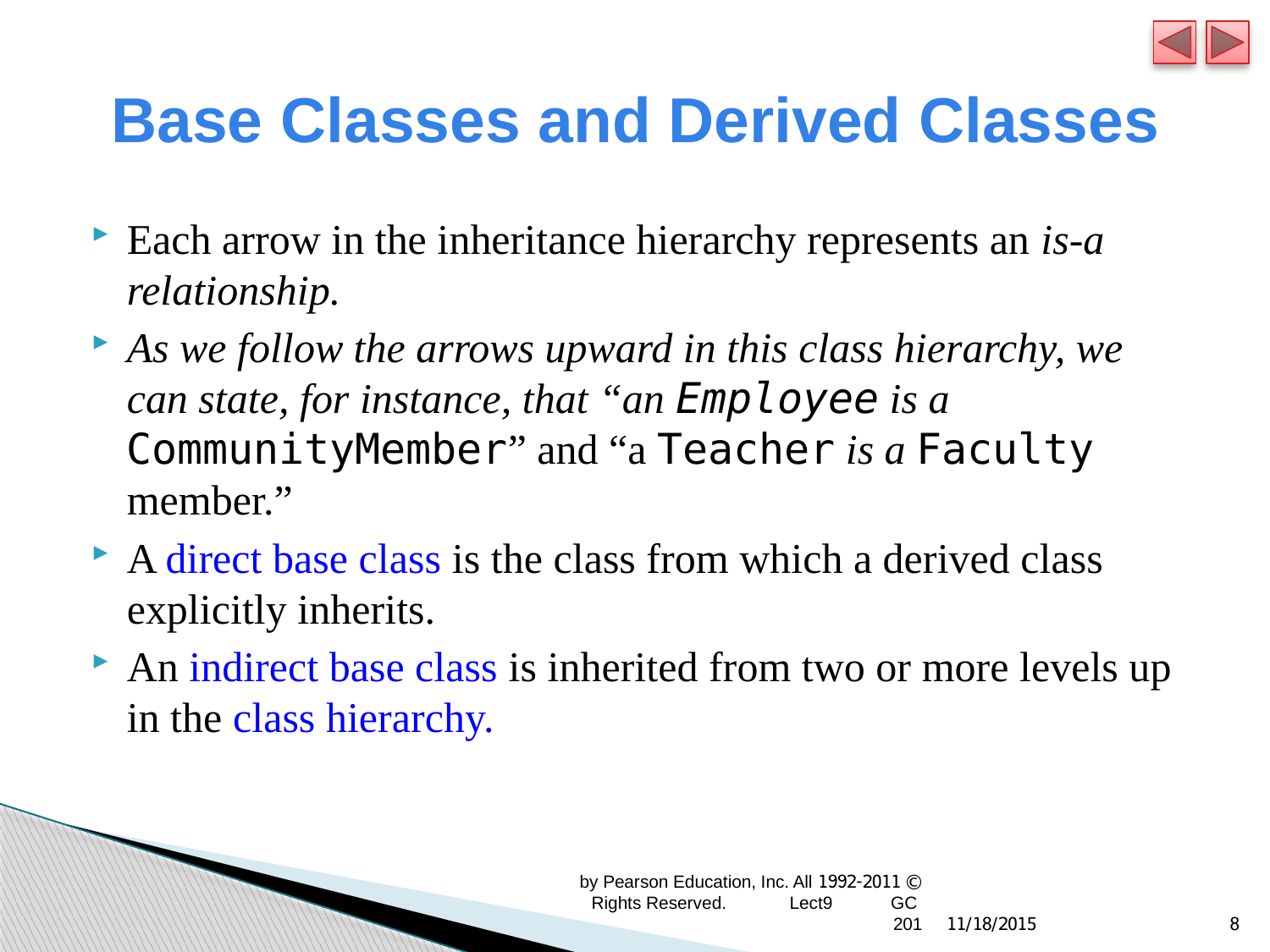

# Base Classes and Derived Classes
Each arrow in the inheritance hierarchy represents an is-a relationship.
As we follow the arrows upward in this class hierarchy, we can state, for instance, that “an Employee is a CommunityMember” and “a Teacher is a Faculty member.”
A direct base class is the class from which a derived class explicitly inherits.
An indirect base class is inherited from two or more levels up in the class hierarchy.

© 1992-2011 by Pearson Education, Inc. All Rights Reserved.             Lect9            GC  201
11/18/2015
8